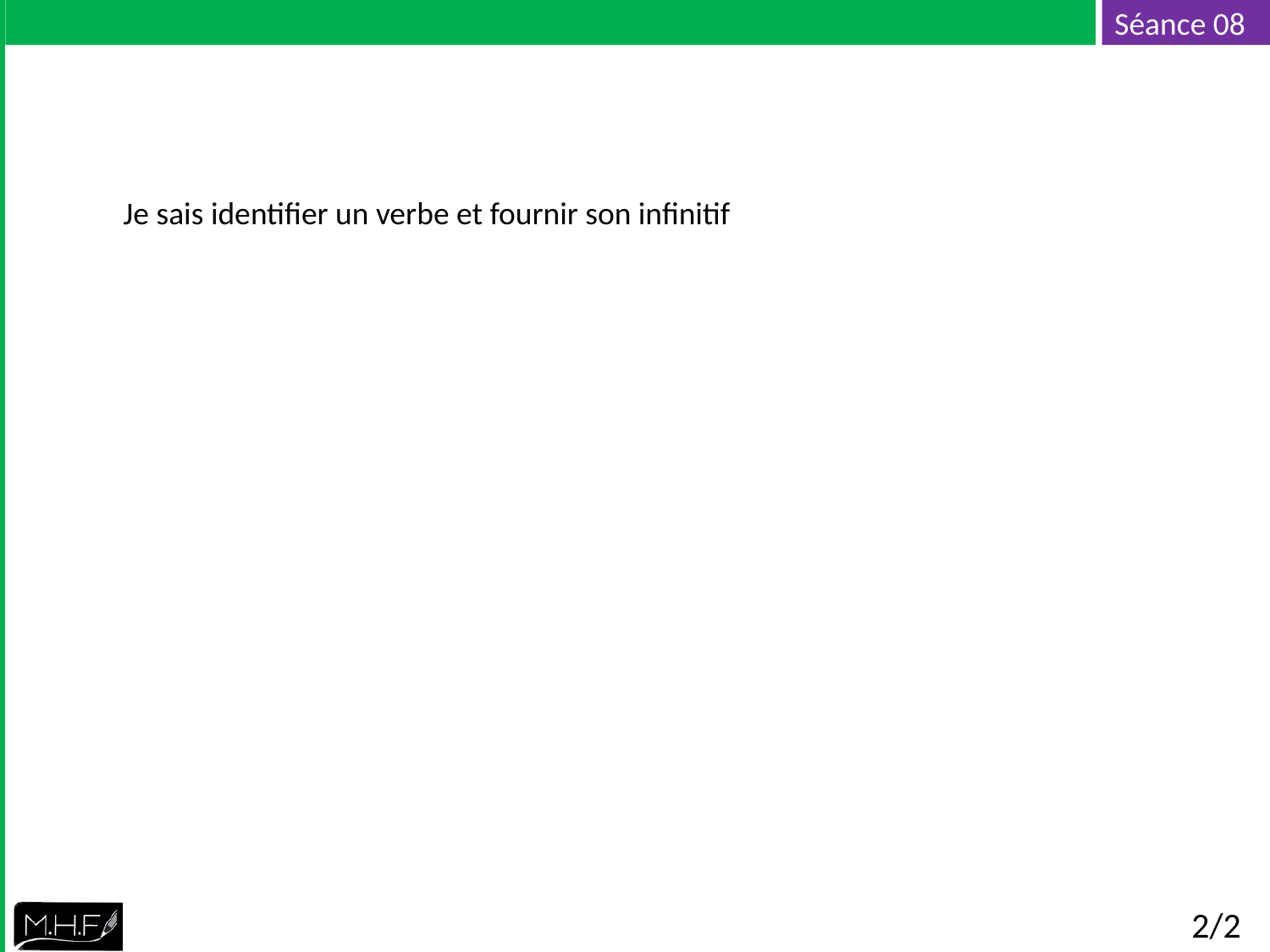

Je sais identifier un verbe et fournir son infinitif
2/2